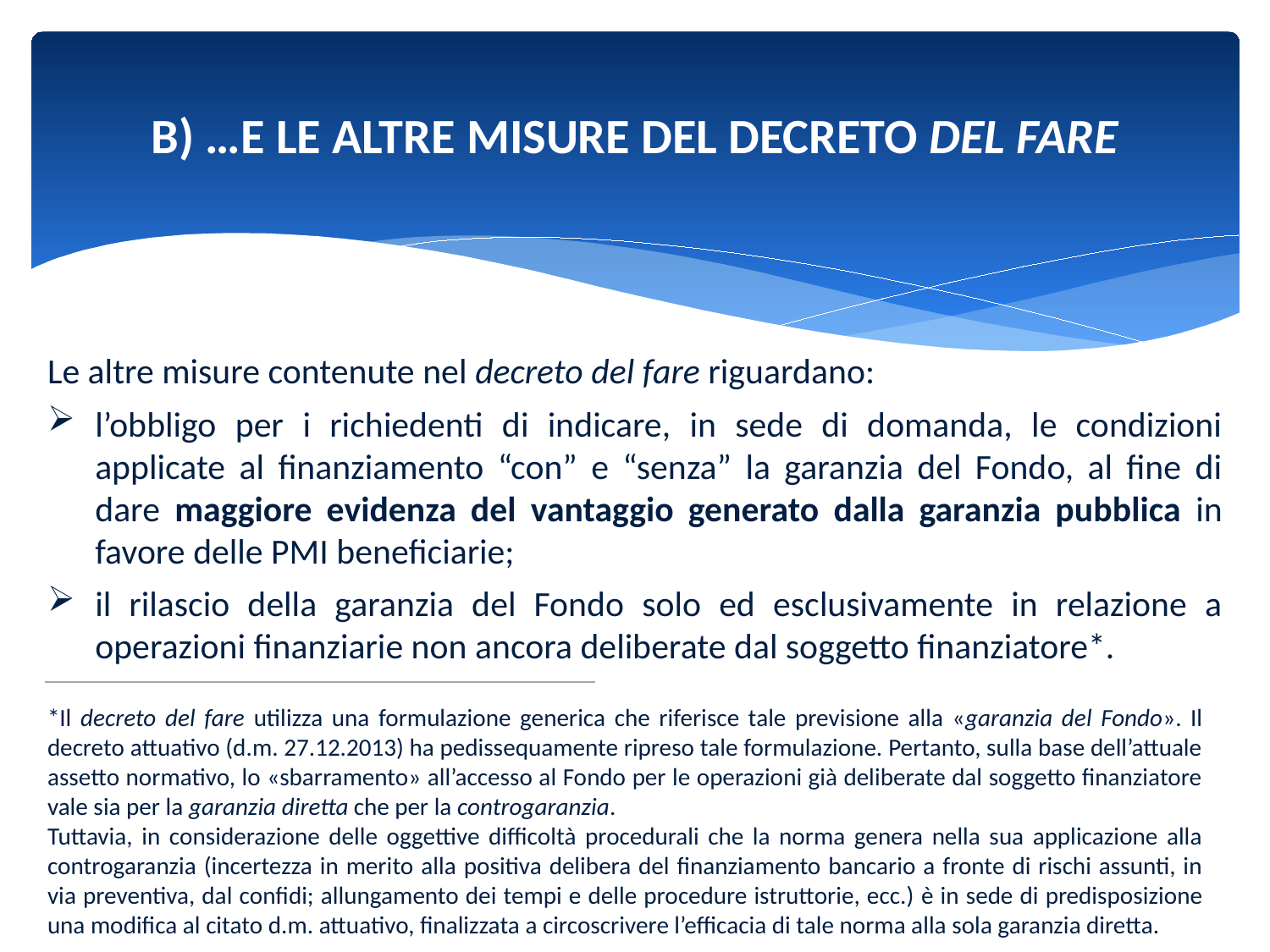

# B) …E LE ALTRE MISURE DEL DECRETO DEL FARE
Le altre misure contenute nel decreto del fare riguardano:
l’obbligo per i richiedenti di indicare, in sede di domanda, le condizioni applicate al finanziamento “con” e “senza” la garanzia del Fondo, al fine di dare maggiore evidenza del vantaggio generato dalla garanzia pubblica in favore delle PMI beneficiarie;
il rilascio della garanzia del Fondo solo ed esclusivamente in relazione a operazioni finanziarie non ancora deliberate dal soggetto finanziatore*.
*Il decreto del fare utilizza una formulazione generica che riferisce tale previsione alla «garanzia del Fondo». Il decreto attuativo (d.m. 27.12.2013) ha pedissequamente ripreso tale formulazione. Pertanto, sulla base dell’attuale assetto normativo, lo «sbarramento» all’accesso al Fondo per le operazioni già deliberate dal soggetto finanziatore vale sia per la garanzia diretta che per la controgaranzia.
Tuttavia, in considerazione delle oggettive difficoltà procedurali che la norma genera nella sua applicazione alla controgaranzia (incertezza in merito alla positiva delibera del finanziamento bancario a fronte di rischi assunti, in via preventiva, dal confidi; allungamento dei tempi e delle procedure istruttorie, ecc.) è in sede di predisposizione una modifica al citato d.m. attuativo, finalizzata a circoscrivere l’efficacia di tale norma alla sola garanzia diretta.